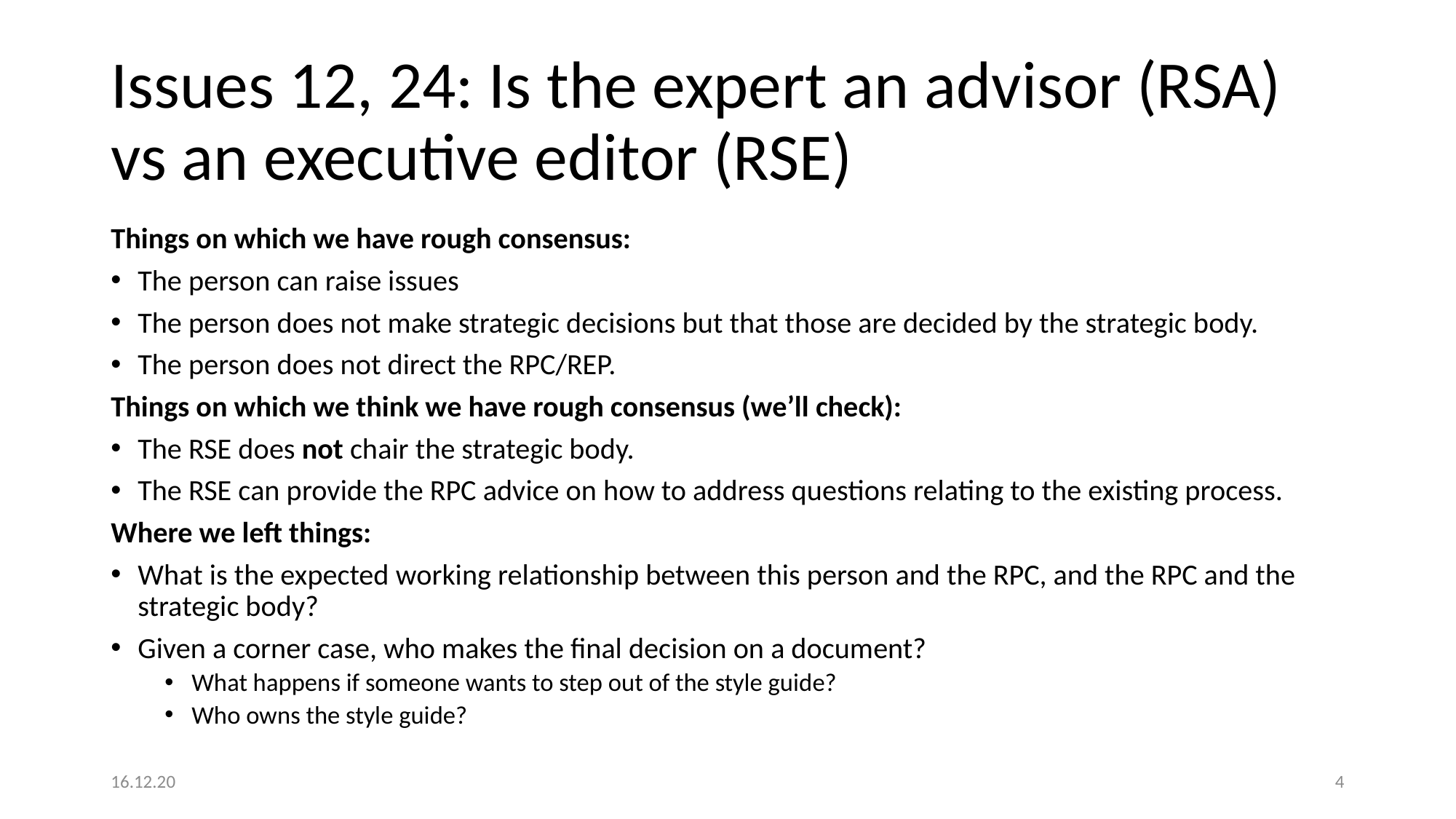

# Issues 12, 24: Is the expert an advisor (RSA) vs an executive editor (RSE)
Things on which we have rough consensus:
The person can raise issues
The person does not make strategic decisions but that those are decided by the strategic body.
The person does not direct the RPC/REP.
Things on which we think we have rough consensus (we’ll check):
The RSE does not chair the strategic body.
The RSE can provide the RPC advice on how to address questions relating to the existing process.
Where we left things:
What is the expected working relationship between this person and the RPC, and the RPC and the strategic body?
Given a corner case, who makes the final decision on a document?
What happens if someone wants to step out of the style guide?
Who owns the style guide?
16.12.20
4